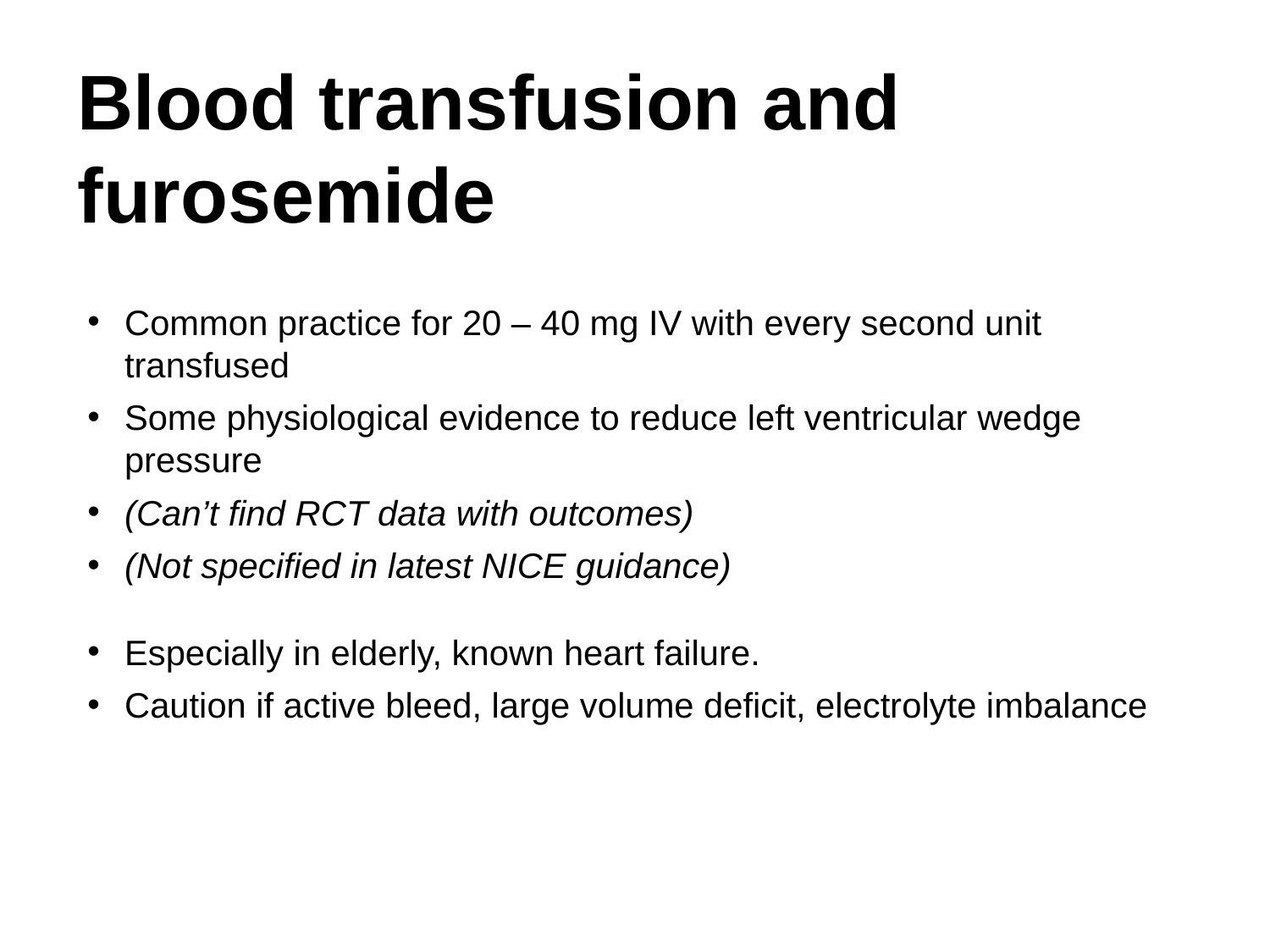

Blood transfusion and furosemide
Common practice for 20 – 40 mg IV with every second unit transfused
Some physiological evidence to reduce left ventricular wedge pressure
(Can’t find RCT data with outcomes)
(Not specified in latest NICE guidance)

Especially in elderly, known heart failure.
Caution if active bleed, large volume deficit, electrolyte imbalance